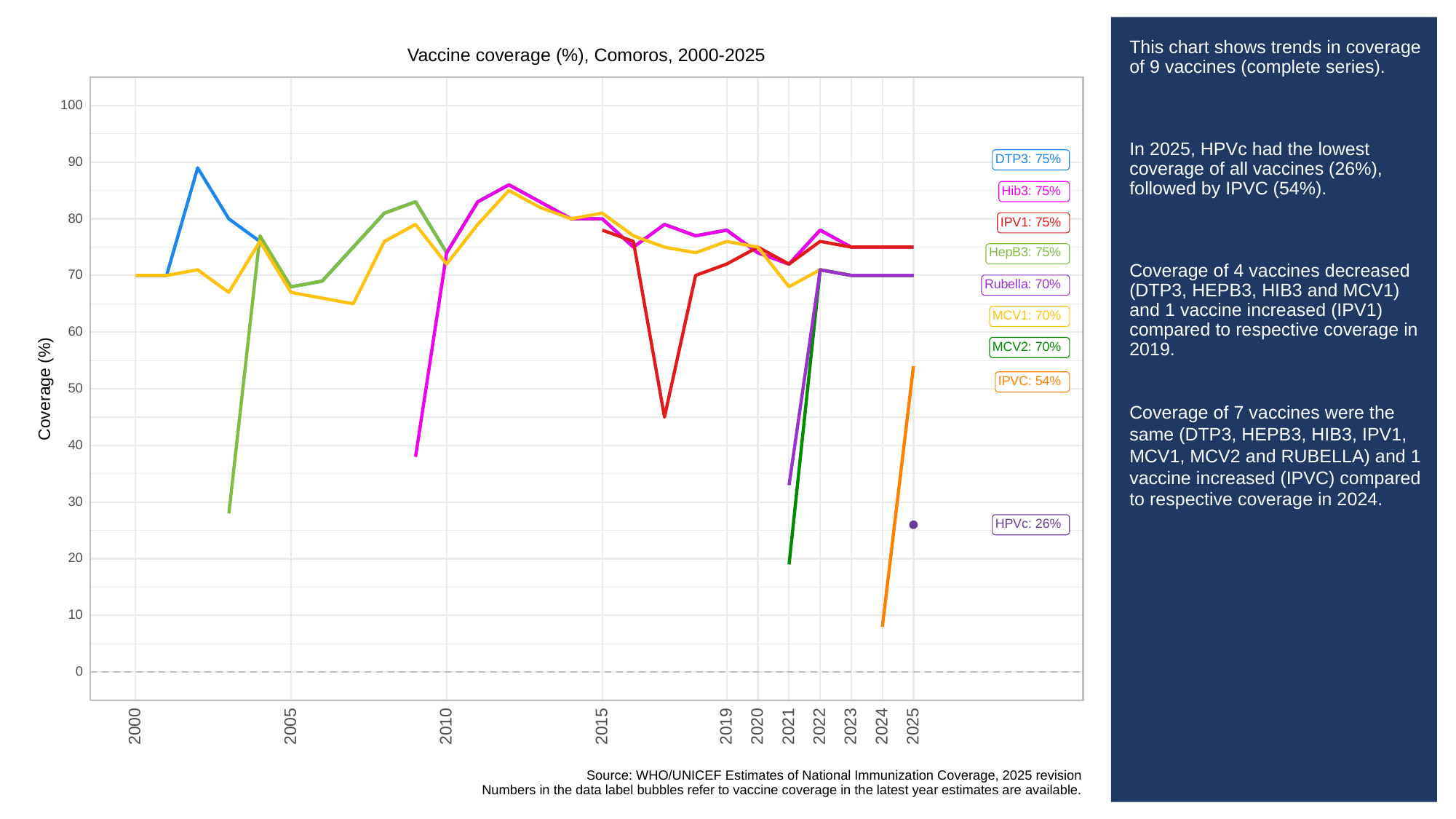

# This chart shows trends in coverage of 9 vaccines (complete series).

In 2025, HPVc had the lowest coverage of all vaccines (26%), followed by IPVC (54%).

Coverage of 4 vaccines decreased (DTP3, HEPB3, HIB3 and MCV1) and 1 vaccine increased (IPV1) compared to respective coverage in 2019.

Coverage of 7 vaccines were the same (DTP3, HEPB3, HIB3, IPV1, MCV1, MCV2 and RUBELLA) and 1 vaccine increased (IPVC) compared to respective coverage in 2024.

Vaccine coverage (%), Comoros, 2000-2025

100

DTP3: 75%
90

Hib3: 75%

80
IPV1: 75%

HepB3: 75%

70

Rubella: 70%

MCV1: 70%
60

MCV2: 70%

IPVC: 54%
Coverage (%)
50

40

30

HPVc: 26%

20

10

0

2023
2000
2005
2010
2015
2019
2020
2021
2022
2024
2025
Source: WHO/UNICEF Estimates of National Immunization Coverage, 2025 revision
Numbers in the data label bubbles refer to vaccine coverage in the latest year estimates are available.